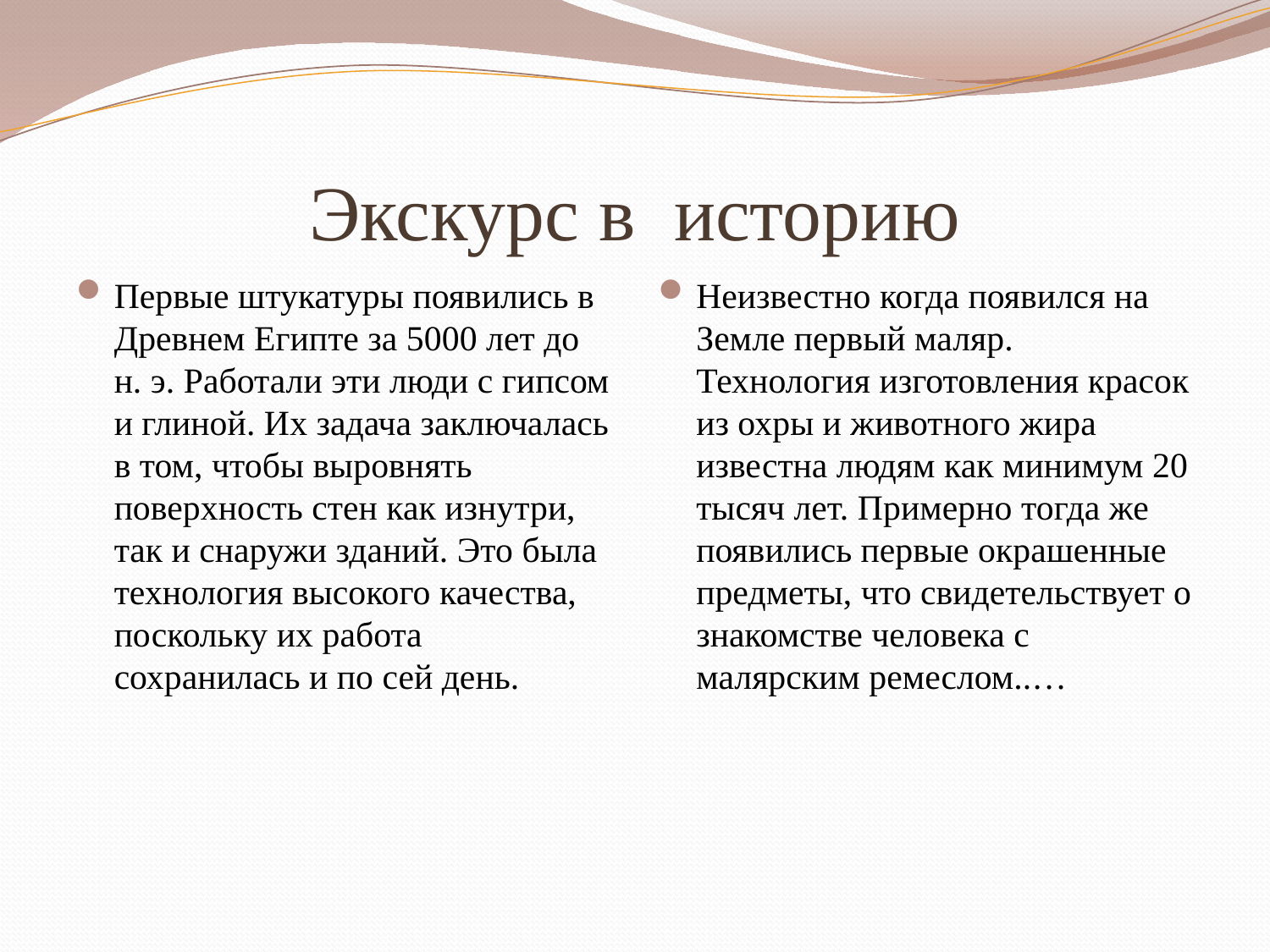

# Экскурс в  историю
Первые штукатуры появились в Древнем Египте за 5000 лет до н. э. Работали эти люди с гипсом и глиной. Их задача заключалась в том, чтобы выровнять поверхность стен как изнутри, так и снаружи зданий. Это была технология высокого качества, поскольку их работа сохранилась и по сей день.
Неизвестно когда появился на Земле первый маляр. Технология изготовления красок из охры и животного жира известна людям как минимум 20 тысяч лет. Примерно тогда же появились первые окрашенные предметы, что свидетельствует о знакомстве человека с малярским ремеслом..…